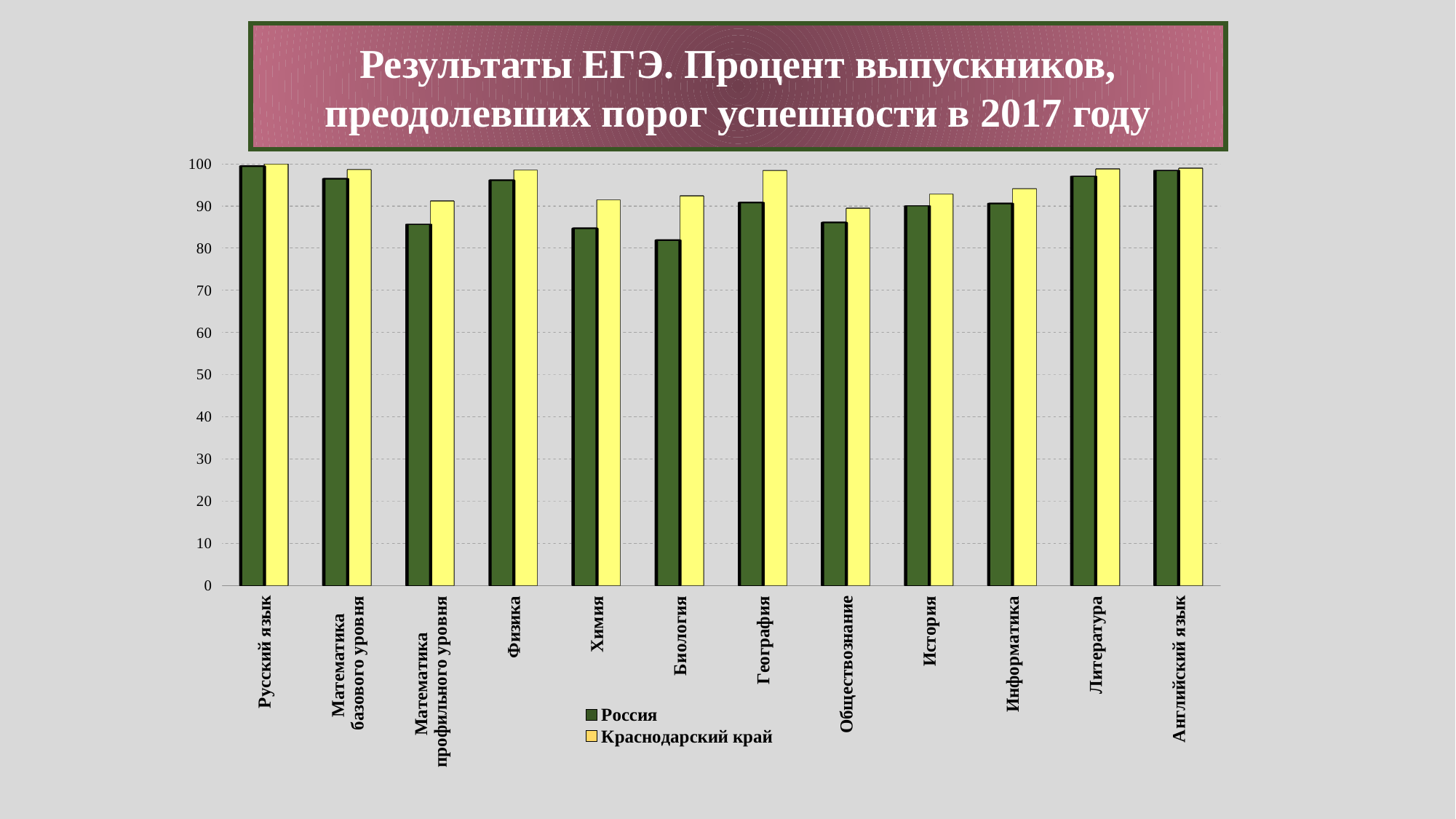

Результаты ЕГЭ. Процент выпускников, преодолевших порог успешности в 2017 году

[unsupported chart]